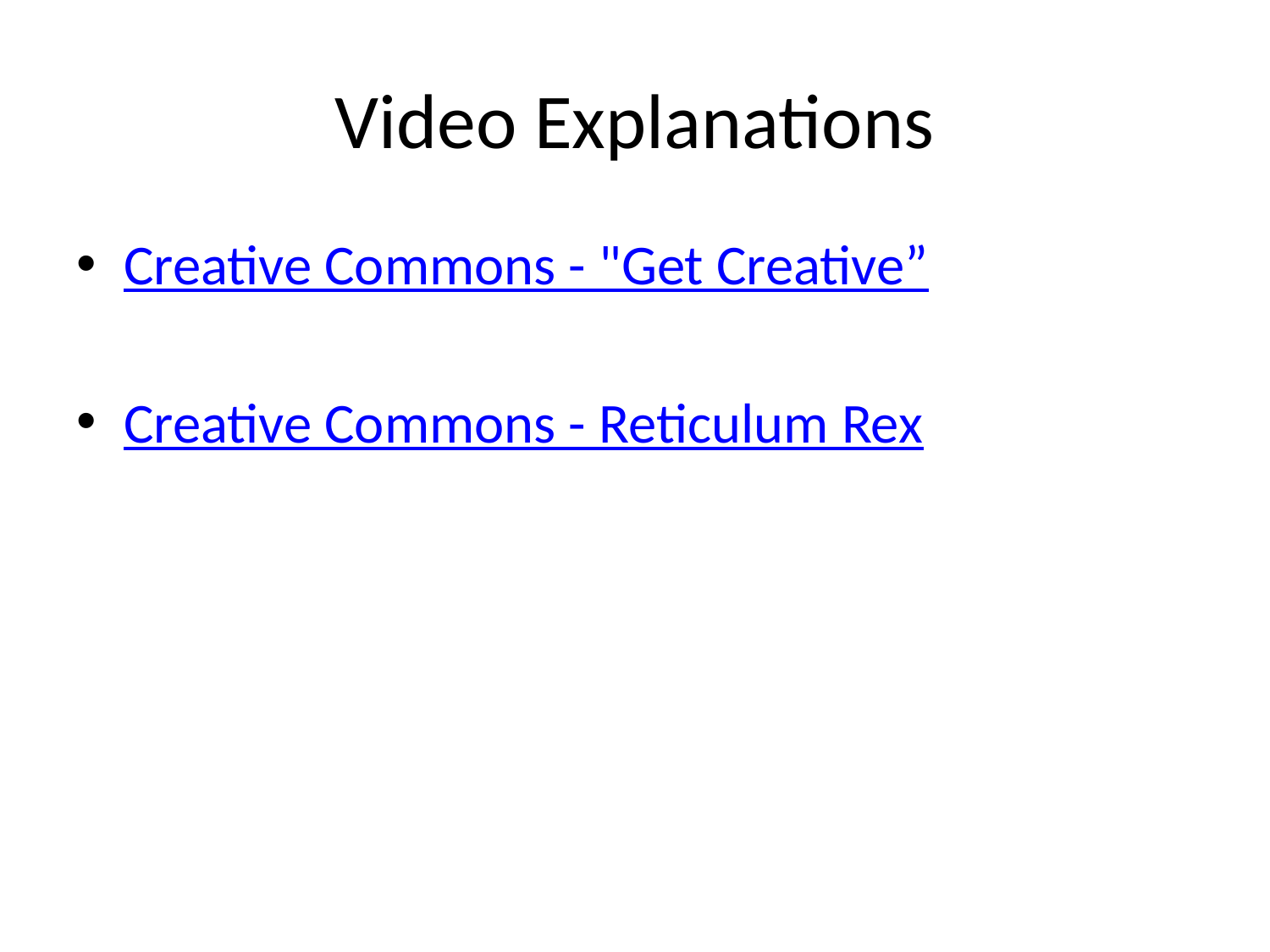

# Video Explanations
Creative Commons - "Get Creative”

Creative Commons - Reticulum Rex